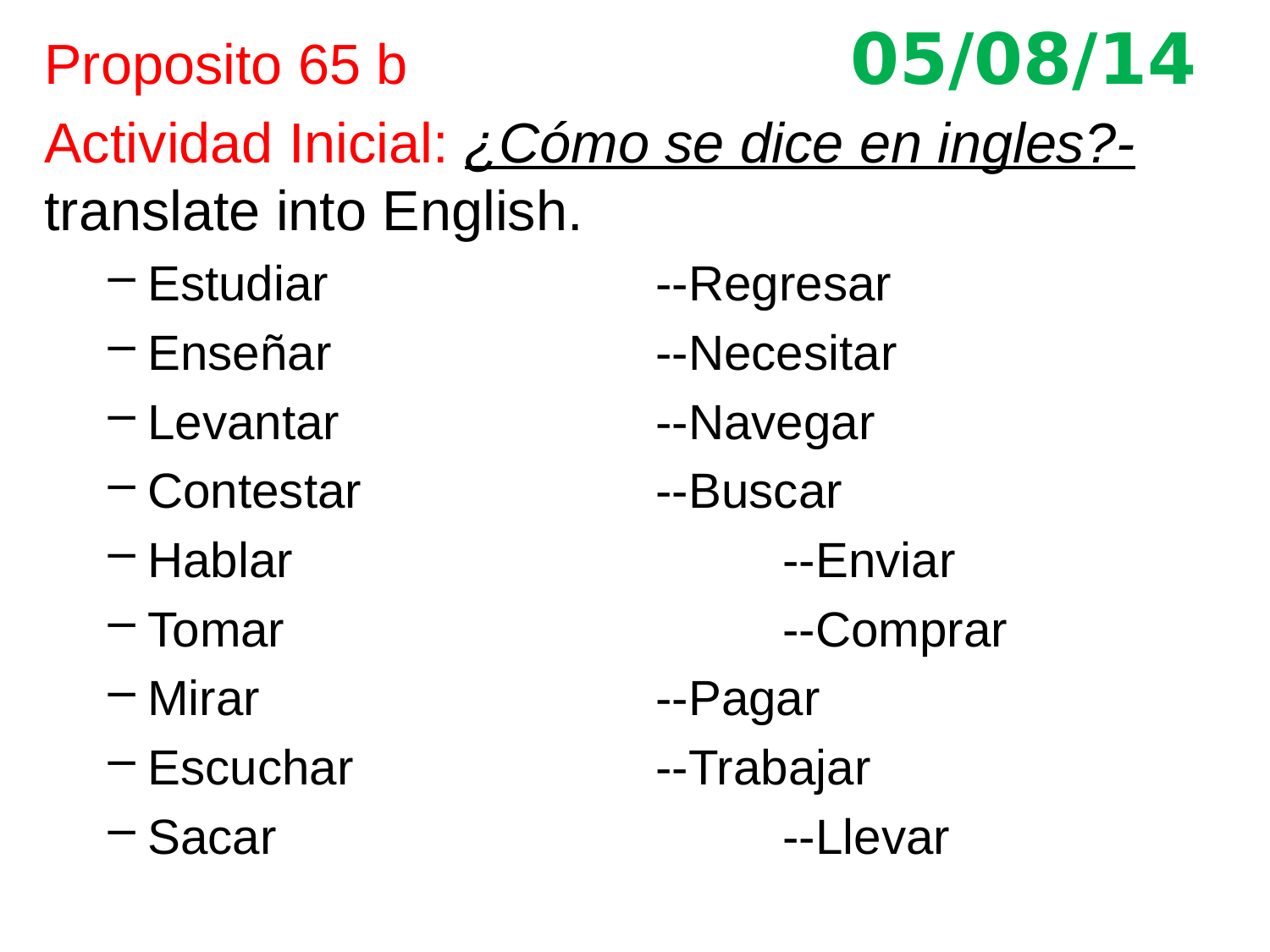

05/08/14
Proposito 65 b
Actividad Inicial: ¿Cómo se dice en ingles?-translate into English.
Estudiar			--Regresar
Enseñar			--Necesitar
Levantar			--Navegar
Contestar			--Buscar
Hablar				--Enviar
Tomar				--Comprar
Mirar				--Pagar
Escuchar			--Trabajar
Sacar				--Llevar